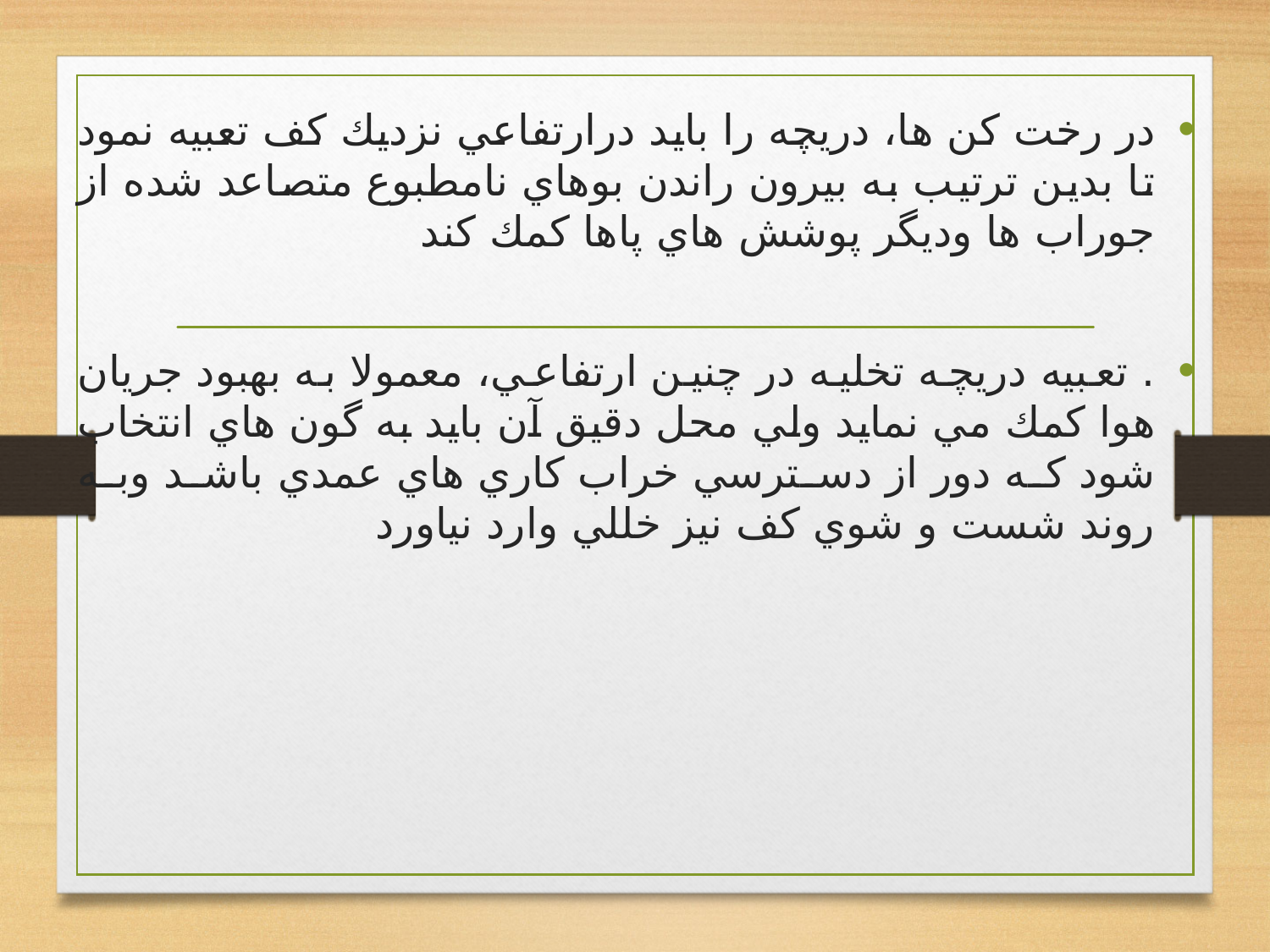

در رخت كن ها، دريچه را بايد درارتفاعي نزديك كف تعبيه نمود تا بدين ترتيب به بيرون راندن بوهاي نامطبوع متصاعد شده از جوراب ها وديگر پوشش هاي پاها كمك كند

. تعبيه دريچه تخليه در چنين ارتفاعي، معمولا به بهبود جريان هوا كمك مي نمايد ولي محل دقيق آن بايد به گون هاي انتخاب شود كه دور از دسترسي خراب كاري هاي عمدي باشد وبه روند شست و شوي كف نيز خللي وارد نياورد